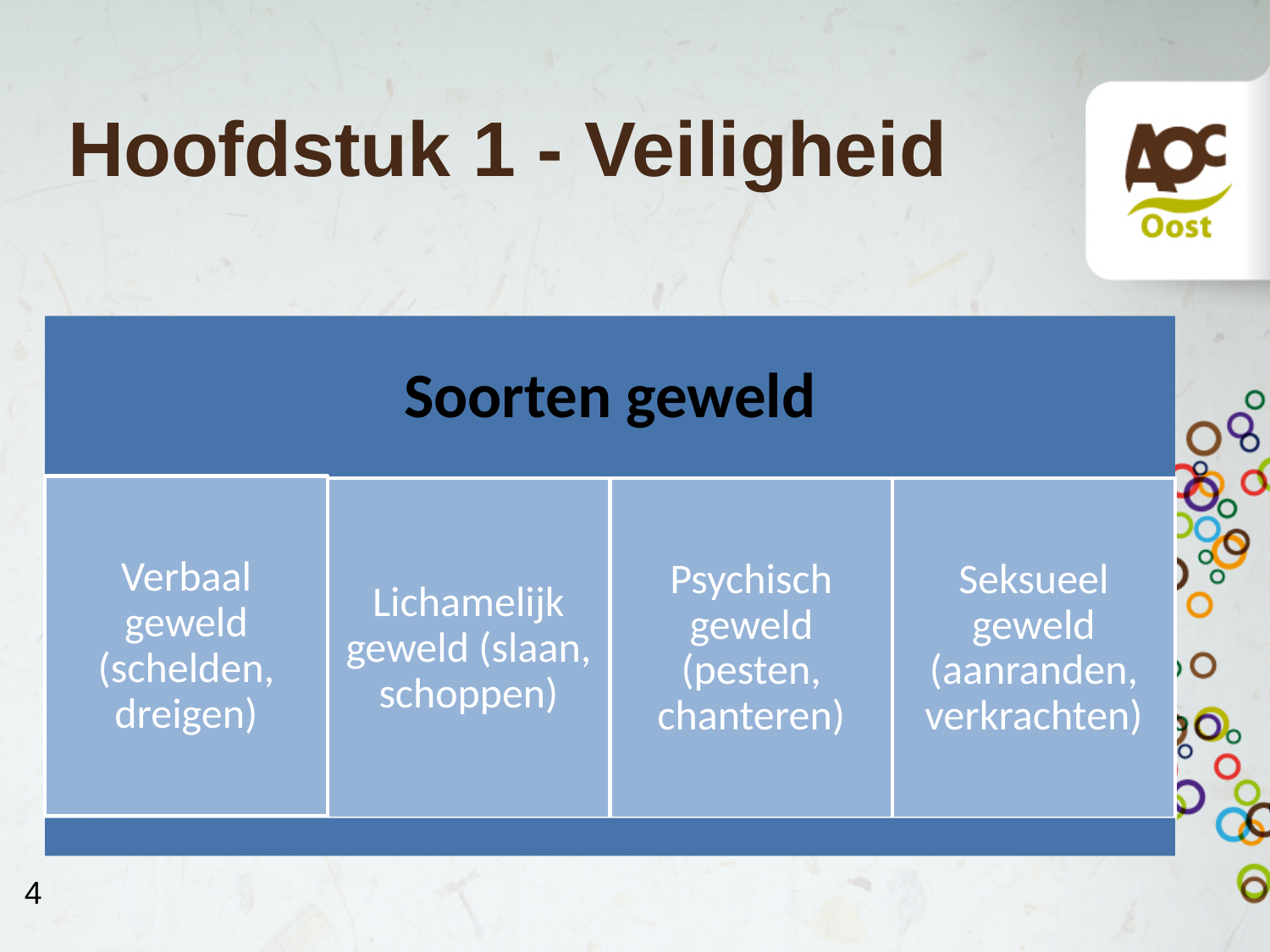

# Hoofdstuk 1 - Veiligheid
Soorten geweld
Verbaal geweld (schelden, dreigen)
Lichamelijk geweld (slaan, schoppen)
Psychisch geweld (pesten, chanteren)
Seksueel geweld (aanranden, verkrachten)
4